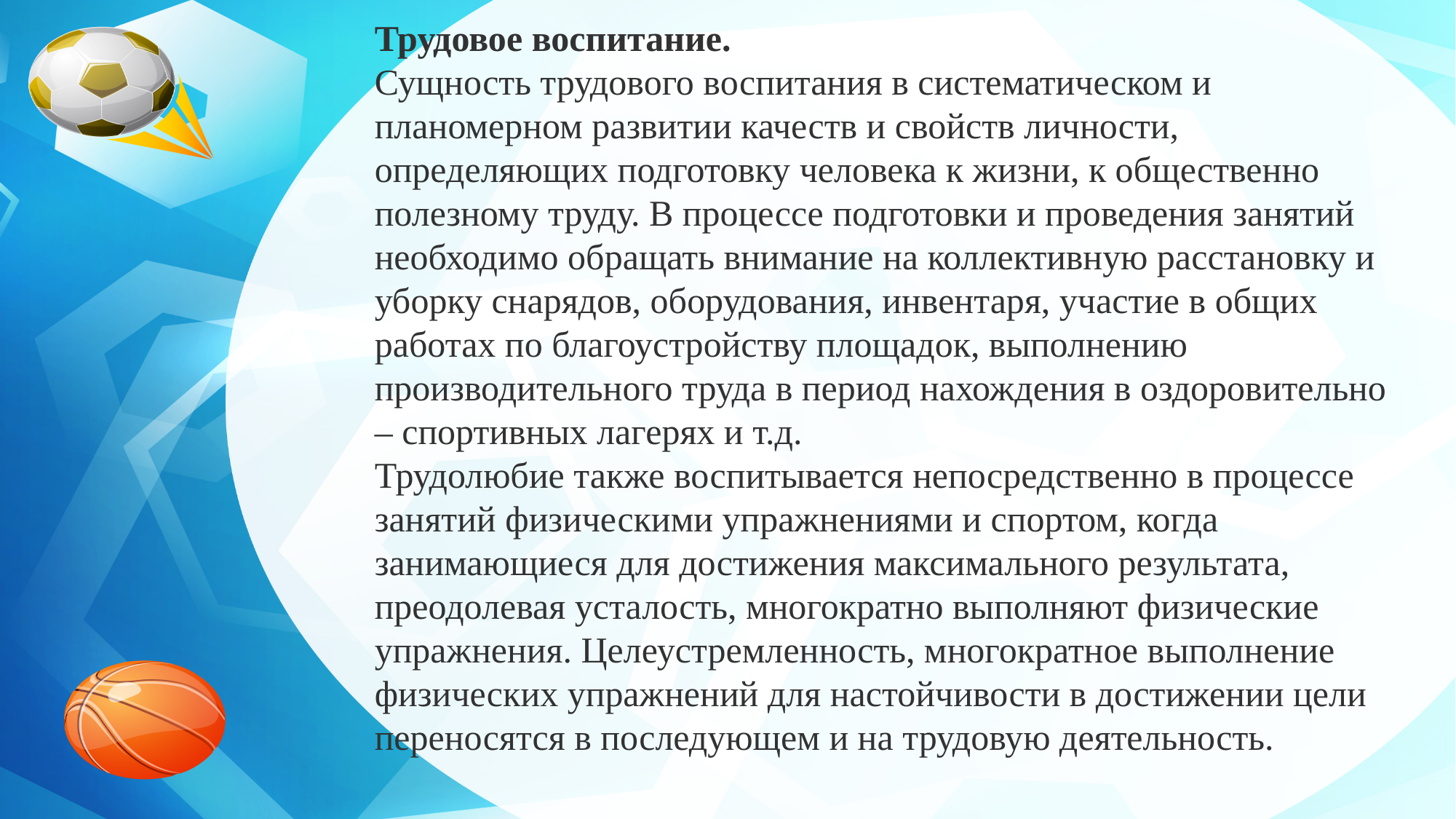

Трудовое воспитание.
Сущность трудового воспитания в систематическом и планомерном развитии качеств и свойств личности, определяющих подготовку человека к жизни, к общественно полезному труду. В процессе подготовки и проведения занятий необходимо обращать внимание на коллективную расстановку и уборку снарядов, оборудования, инвентаря, участие в общих работах по благоустройству площадок, выполнению производительного труда в период нахождения в оздоровительно – спортивных лагерях и т.д.
Трудолюбие также воспитывается непосредственно в процессе занятий физическими упражнениями и спортом, когда занимающиеся для достижения максимального результата, преодолевая усталость, многократно выполняют физические упражнения. Целеустремленность, многократное выполнение физических упражнений для настойчивости в достижении цели переносятся в последующем и на трудовую деятельность.